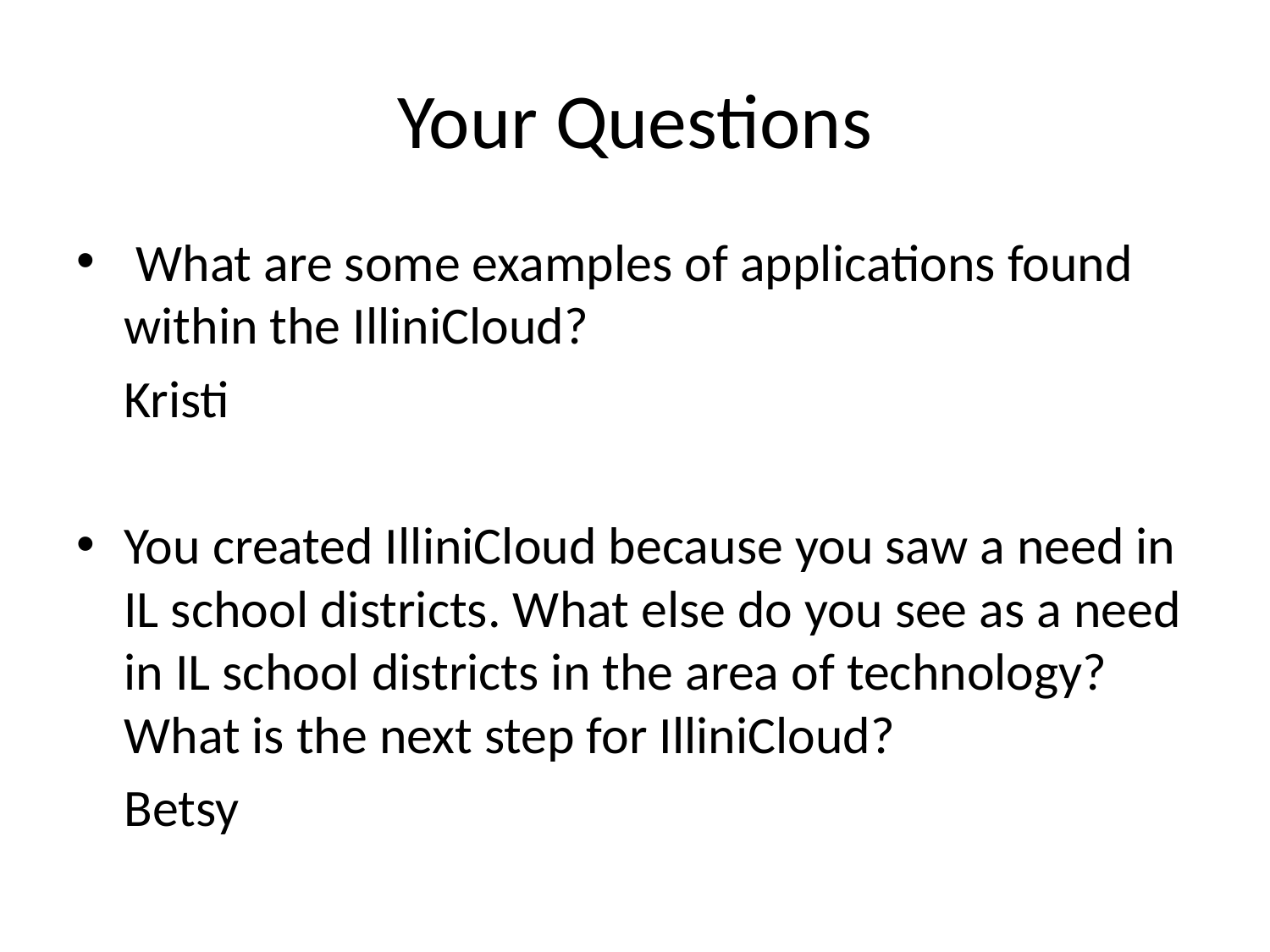

# Your Questions
 What are some examples of applications found within the IlliniCloud?
									Kristi

You created IlliniCloud because you saw a need in IL school districts. What else do you see as a need in IL school districts in the area of technology? What is the next step for IlliniCloud?
									Betsy